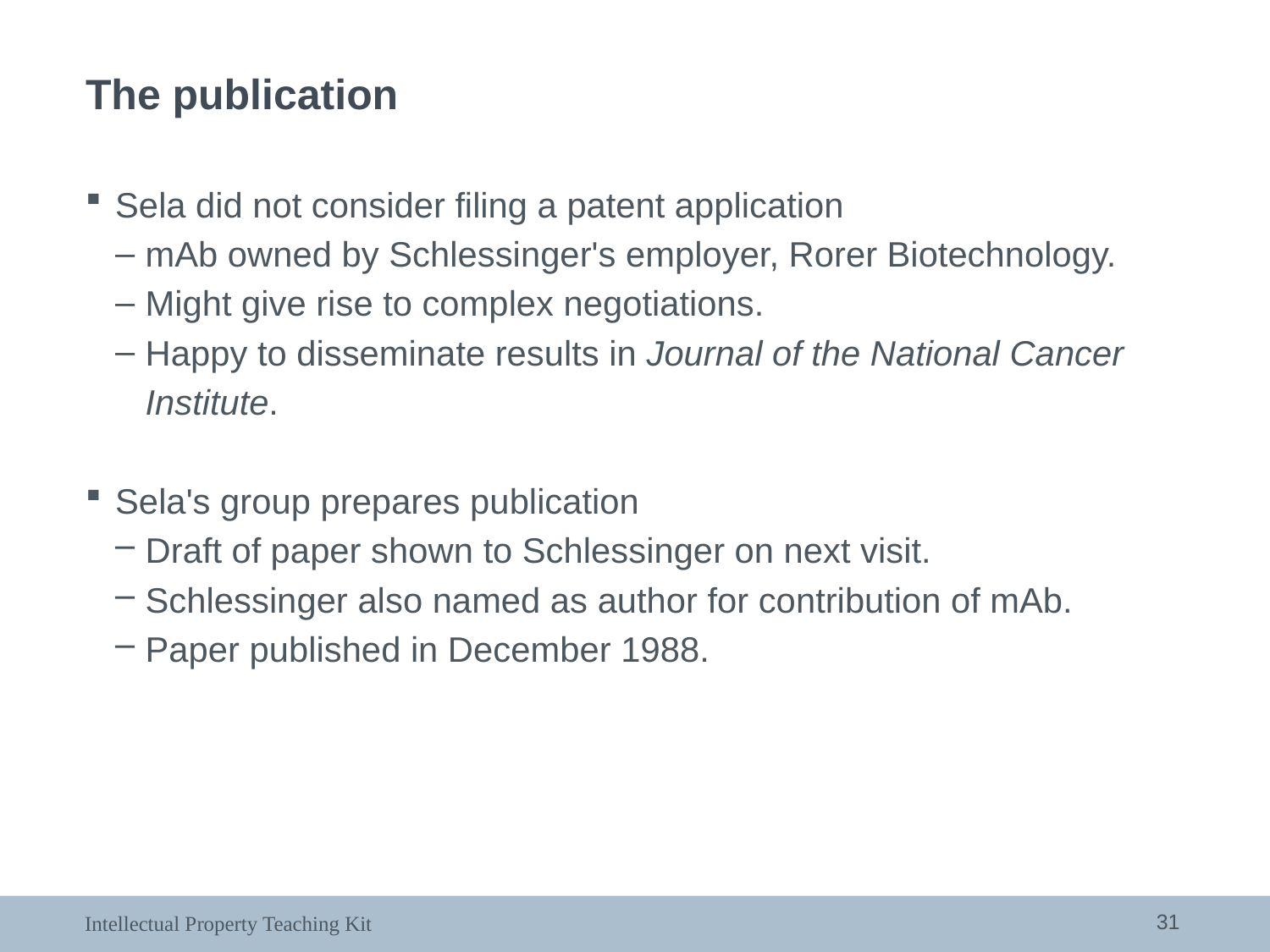

The publication
Sela did not consider filing a patent application
mAb owned by Schlessinger's employer, Rorer Biotechnology.
Might give rise to complex negotiations.
Happy to disseminate results in Journal of the National Cancer Institute.

Sela's group prepares publication
Draft of paper shown to Schlessinger on next visit.
Schlessinger also named as author for contribution of mAb.
Paper published in December 1988.

31
Intellectual Property Teaching Kit